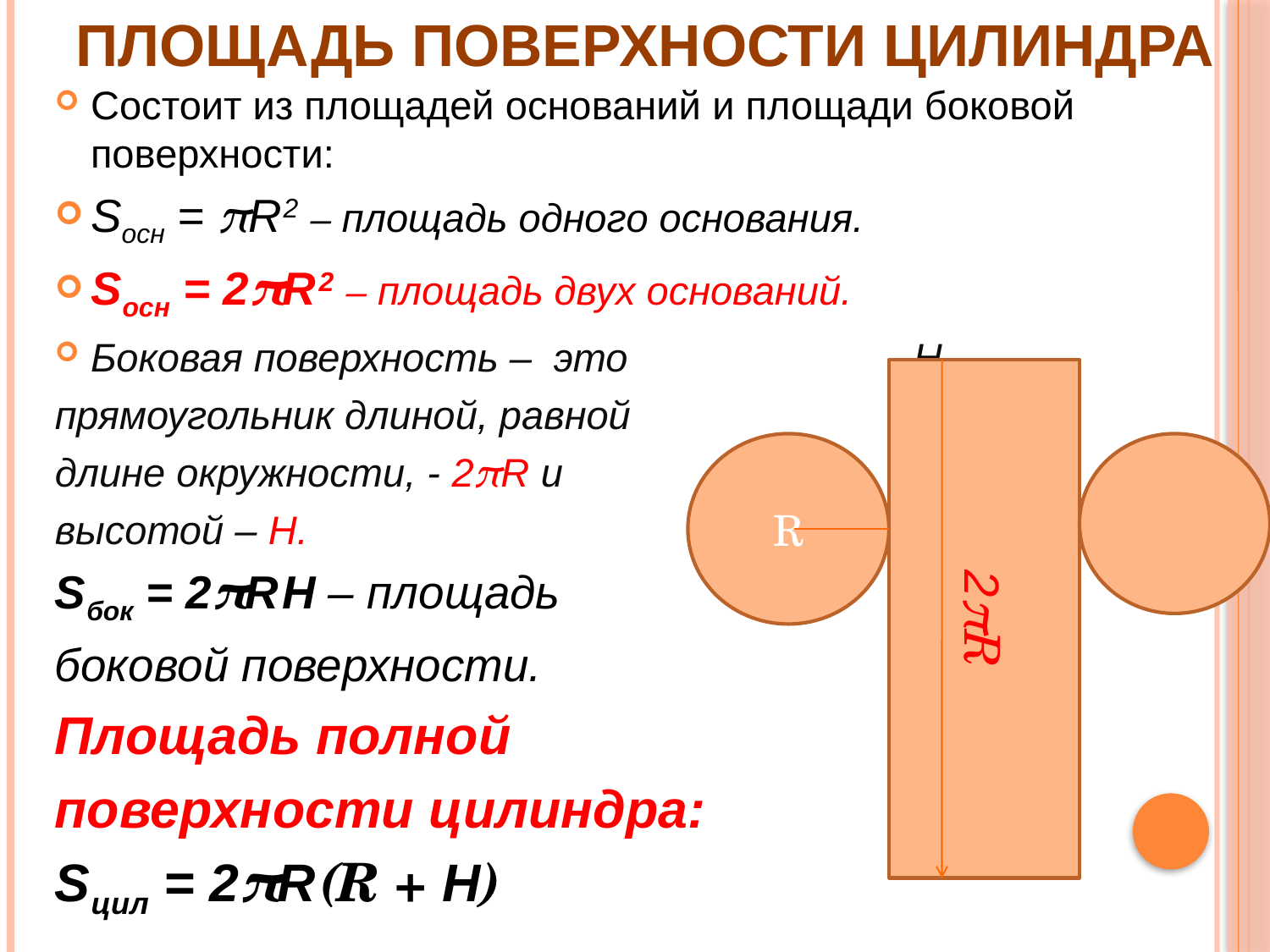

# Площадь поверхности цилиндра
Состоит из площадей оснований и площади боковой поверхности:
Sосн = πR2 – площадь одного основания.
Sосн = 2πR2 – площадь двух оснований.
Боковая поверхность –  это                          Н
прямоугольник длиной, равной
длине окружности, - 2πR и
высотой – Н.
Sбок = 2πRН – площадь
боковой поверхности.
Площадь полной
поверхности цилиндра:
Sцил = 2πR(R + Н)

R

2πR